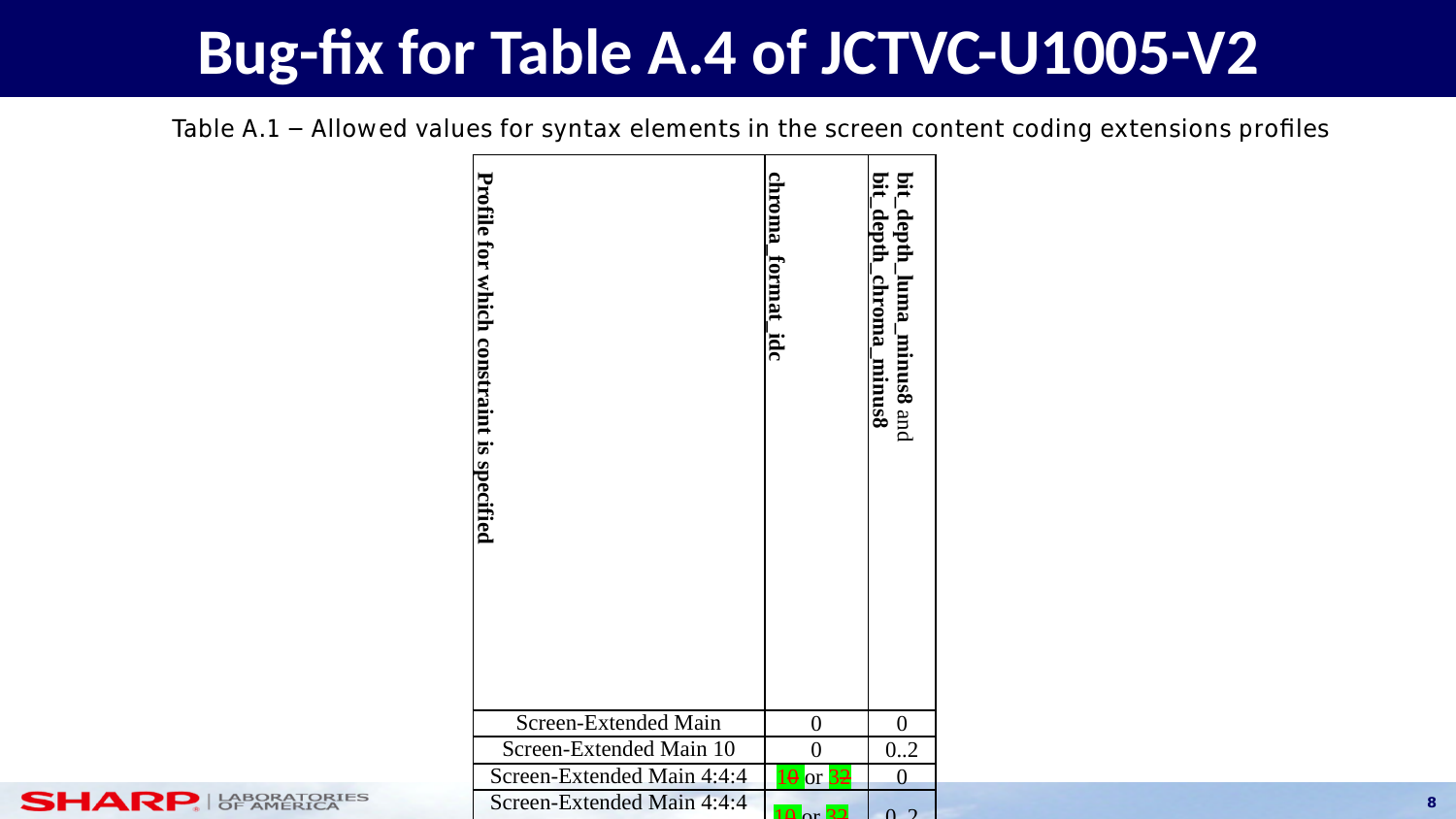

Bug-fix for Table A.4 of JCTVC-U1005-V2
Table A.1 – Allowed values for syntax elements in the screen content coding extensions profiles

| Profile for which constraint is specified | chroma\_format\_idc | bit\_depth\_luma\_minus8 and bit\_depth\_chroma\_minus8 |
| --- | --- | --- |
| Screen-Extended Main | 0 | 0 |
| Screen-Extended Main 10 | 0 | 0..2 |
| Screen-Extended Main 4:4:4 | 10 or 32 | 0 |
| Screen-Extended Main 4:4:4 10 | 10 or 32 | 0..2 |